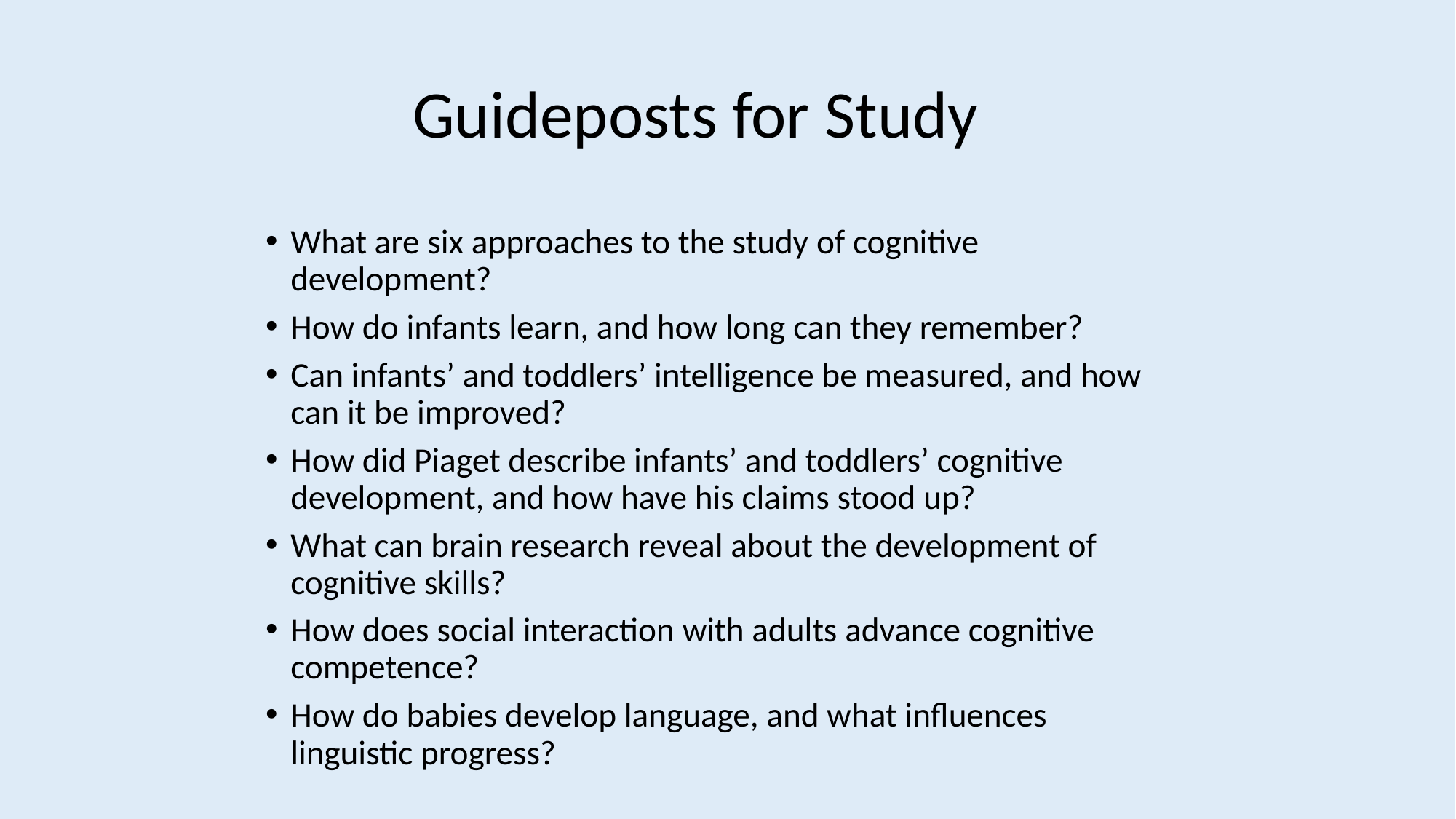

# Guideposts for Study
What are six approaches to the study of cognitive development?
How do infants learn, and how long can they remember?
Can infants’ and toddlers’ intelligence be measured, and how can it be improved?
How did Piaget describe infants’ and toddlers’ cognitive development, and how have his claims stood up?
What can brain research reveal about the development of cognitive skills?
How does social interaction with adults advance cognitive competence?
How do babies develop language, and what influences linguistic progress?